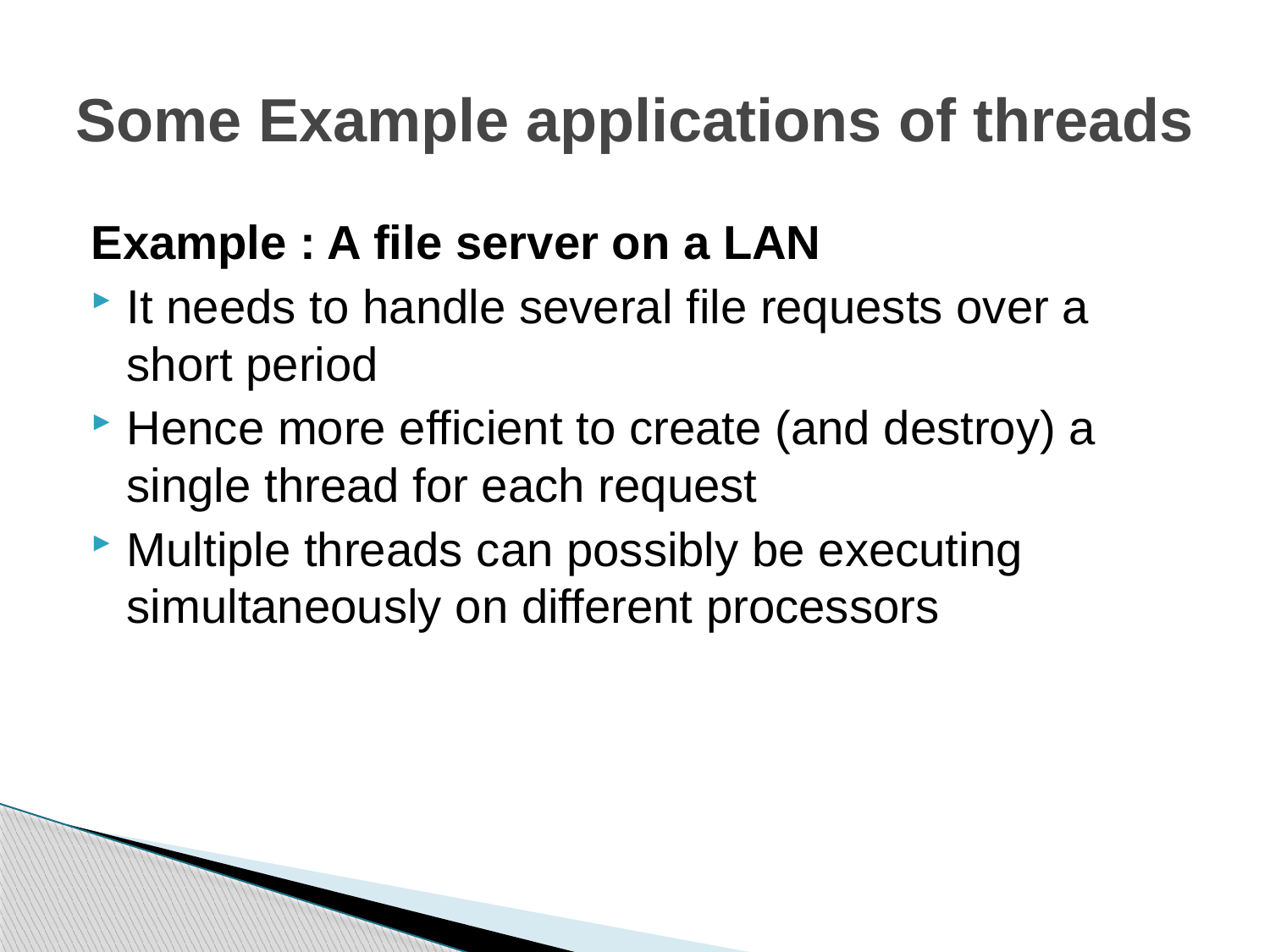

# Some Example applications of threads
Example : A file server on a LAN
It needs to handle several file requests over a short period
Hence more efficient to create (and destroy) a single thread for each request
Multiple threads can possibly be executing simultaneously on different processors